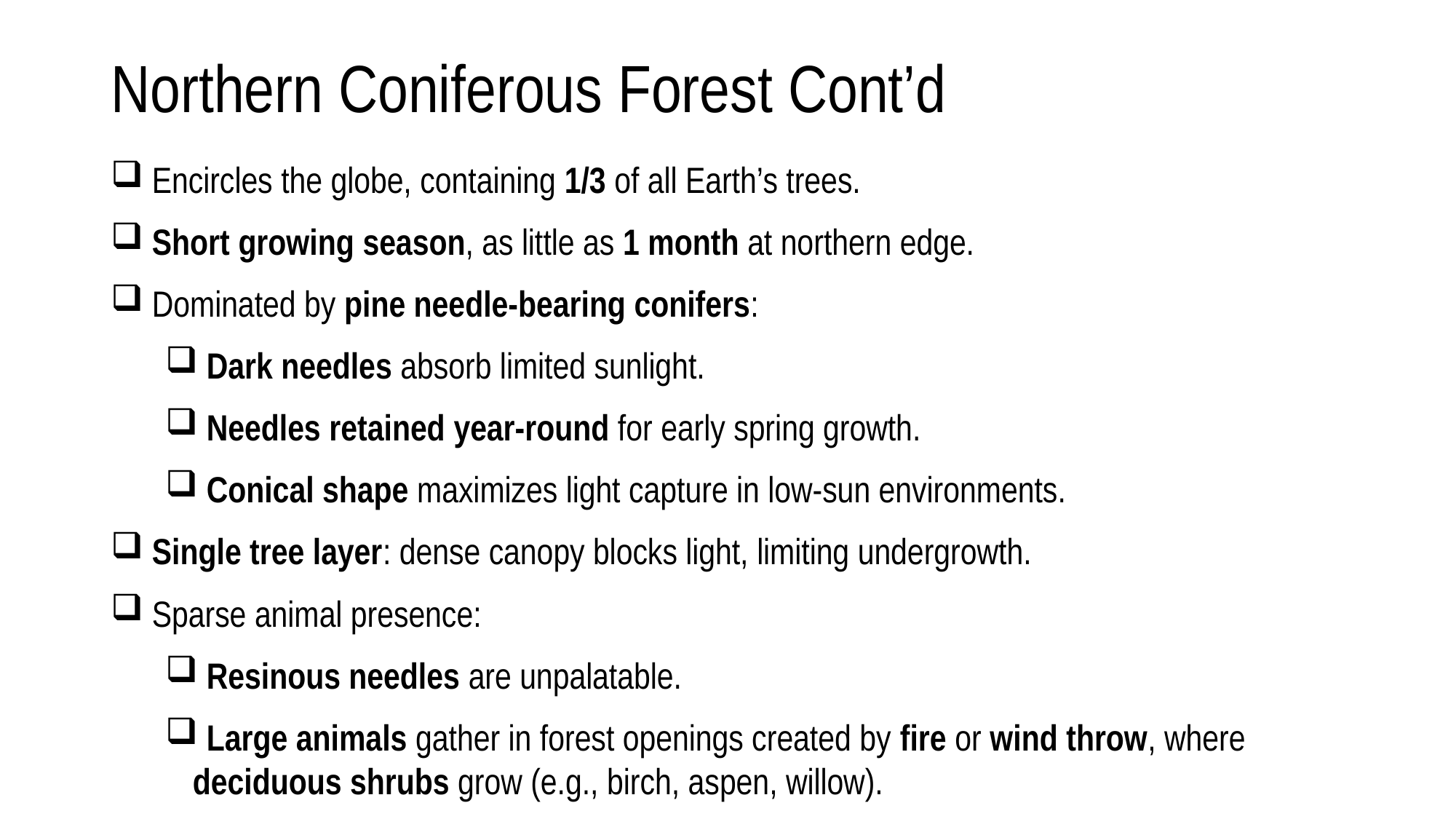

# Northern Coniferous Forest Cont’d
 Encircles the globe, containing 1/3 of all Earth’s trees.
 Short growing season, as little as 1 month at northern edge.
 Dominated by pine needle-bearing conifers:
 Dark needles absorb limited sunlight.
 Needles retained year-round for early spring growth.
 Conical shape maximizes light capture in low-sun environments.
 Single tree layer: dense canopy blocks light, limiting undergrowth.
 Sparse animal presence:
 Resinous needles are unpalatable.
 Large animals gather in forest openings created by fire or wind throw, where deciduous shrubs grow (e.g., birch, aspen, willow).